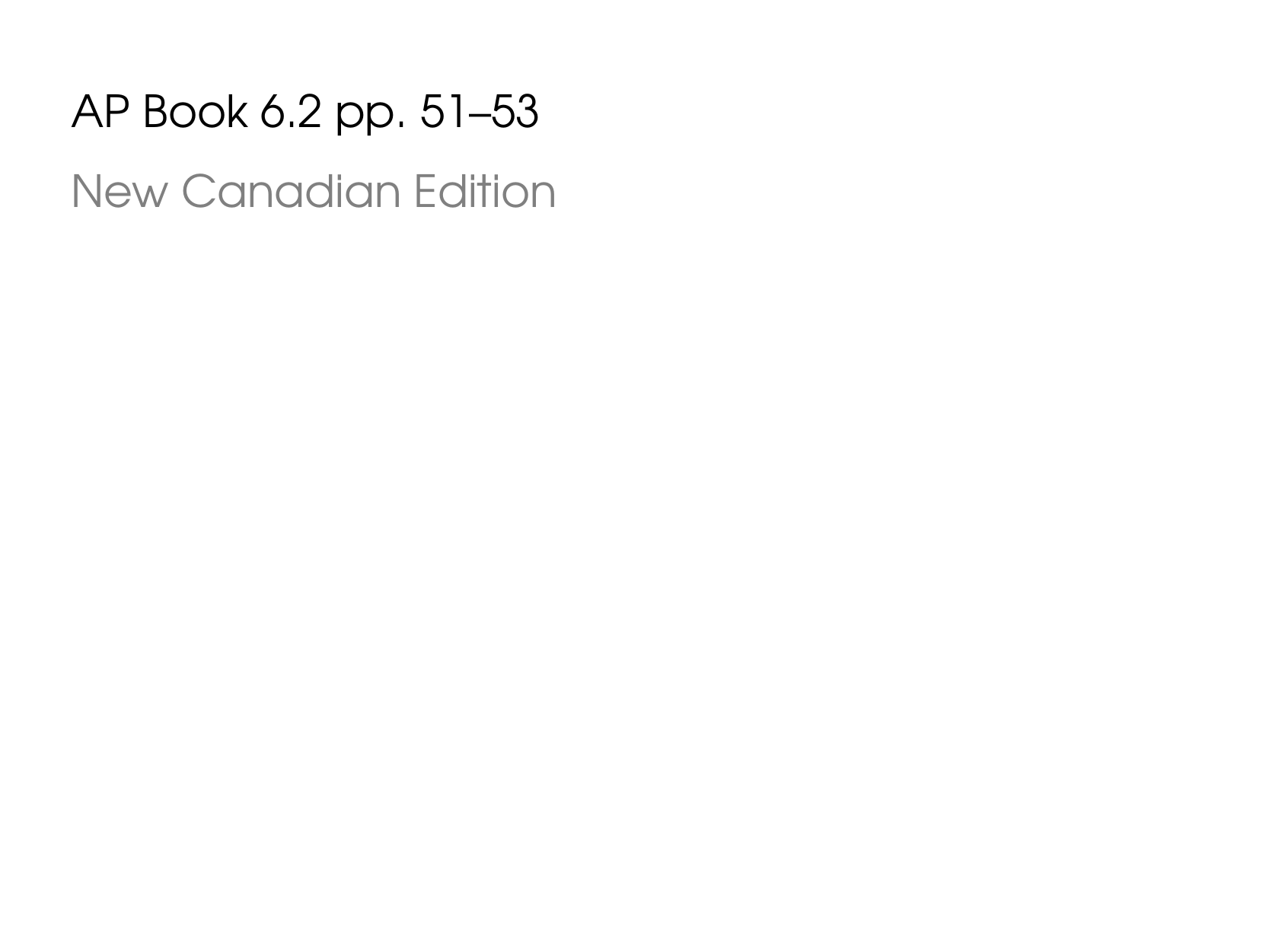

AP Book 6.2 pp. 51–53
New Canadian Edition